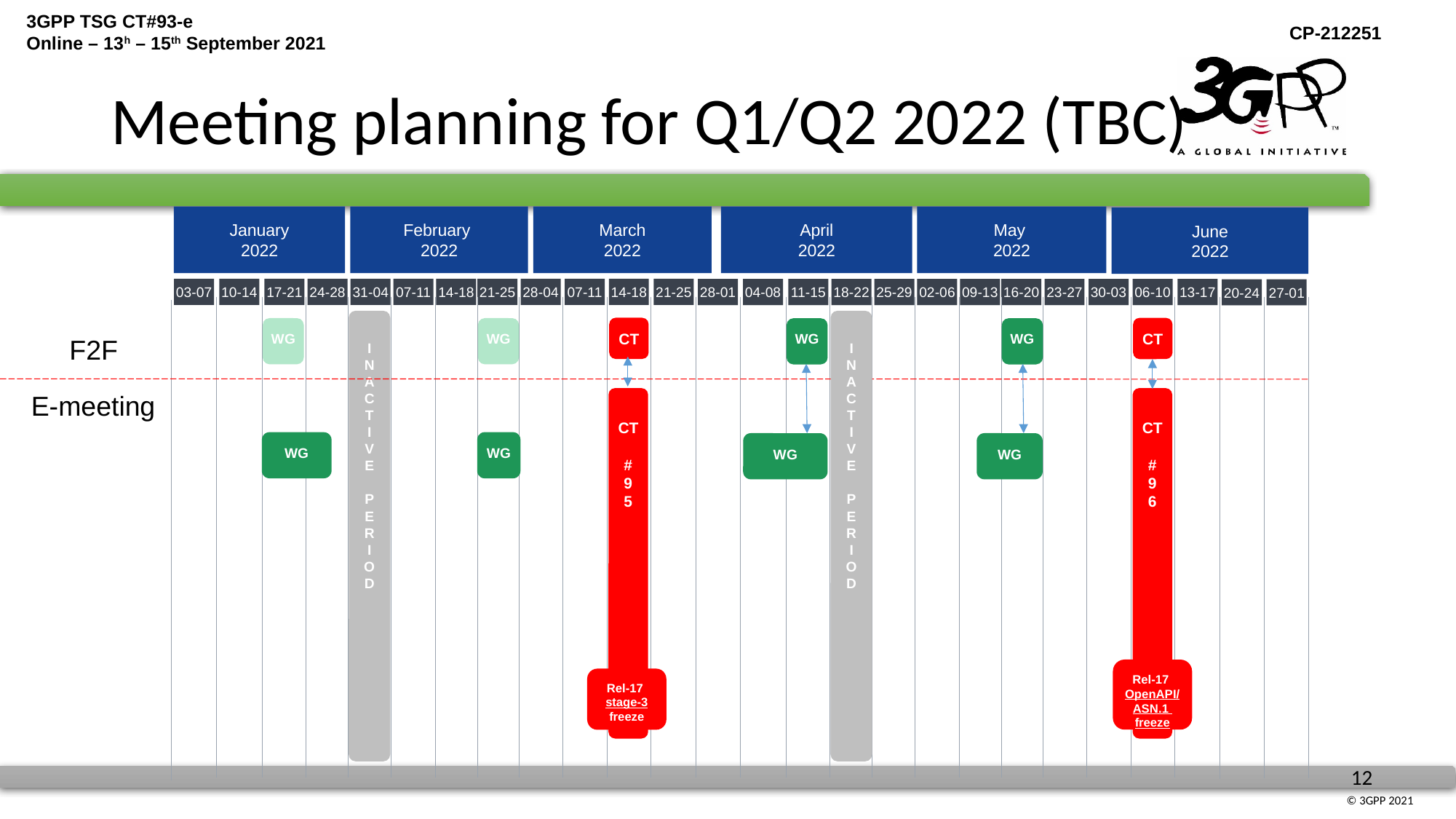

# Meeting planning for Q1/Q2 2022 (TBC)
January
2022
February
2022
March
2022
April
2022
May
2022
June
2022
03-07
10-14
17-21
24-28
31-04
07-11
14-18
21-25
28-04
07-11
14-18
21-25
28-01
04-08
11-15
18-22
25-29
02-06
09-13
16-20
23-27
30-03
06-10
13-17
20-24
27-01

I
N
A
C
T
I
V
E

P
E
R
I
O
D

I
N
A
C
T
I
V
E

P
E
R
I
O
D

CT
CT
WG
WG
WG
WG
F2F
E-meeting

CT

#
9
5

CT

#
9
6
WG
WG
WG
WG
Rel-17
OpenAPI/ASN.1
freeze
Rel-17
stage-3 freeze